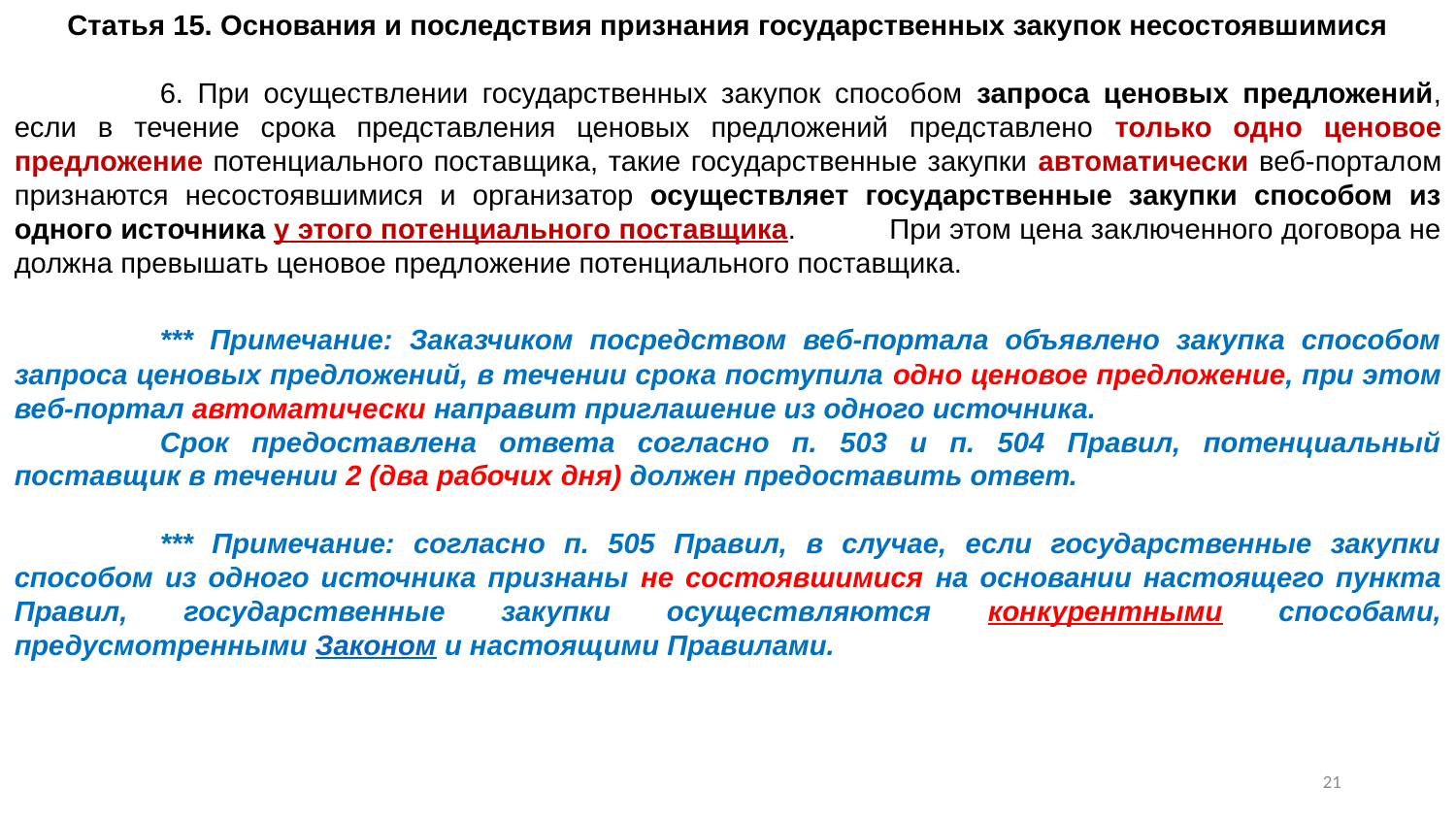

Статья 15. Основания и последствия признания государственных закупок несостоявшимися

	6. При осуществлении государственных закупок способом запроса ценовых предложений, если в течение срока представления ценовых предложений представлено только одно ценовое предложение потенциального поставщика, такие государственные закупки автоматически веб-порталом признаются несостоявшимися и организатор осуществляет государственные закупки способом из одного источника у этого потенциального поставщика. 	При этом цена заключенного договора не должна превышать ценовое предложение потенциального поставщика.

	*** Примечание: Заказчиком посредством веб-портала объявлено закупка способом запроса ценовых предложений, в течении срока поступила одно ценовое предложение, при этом веб-портал автоматически направит приглашение из одного источника.
	Срок предоставлена ответа согласно п. 503 и п. 504 Правил, потенциальный поставщик в течении 2 (два рабочих дня) должен предоставить ответ.

	*** Примечание: согласно п. 505 Правил, в случае, если государственные закупки способом из одного источника признаны не состоявшимися на основании настоящего пункта Правил, государственные закупки осуществляются конкурентными способами, предусмотренными Законом и настоящими Правилами.

21